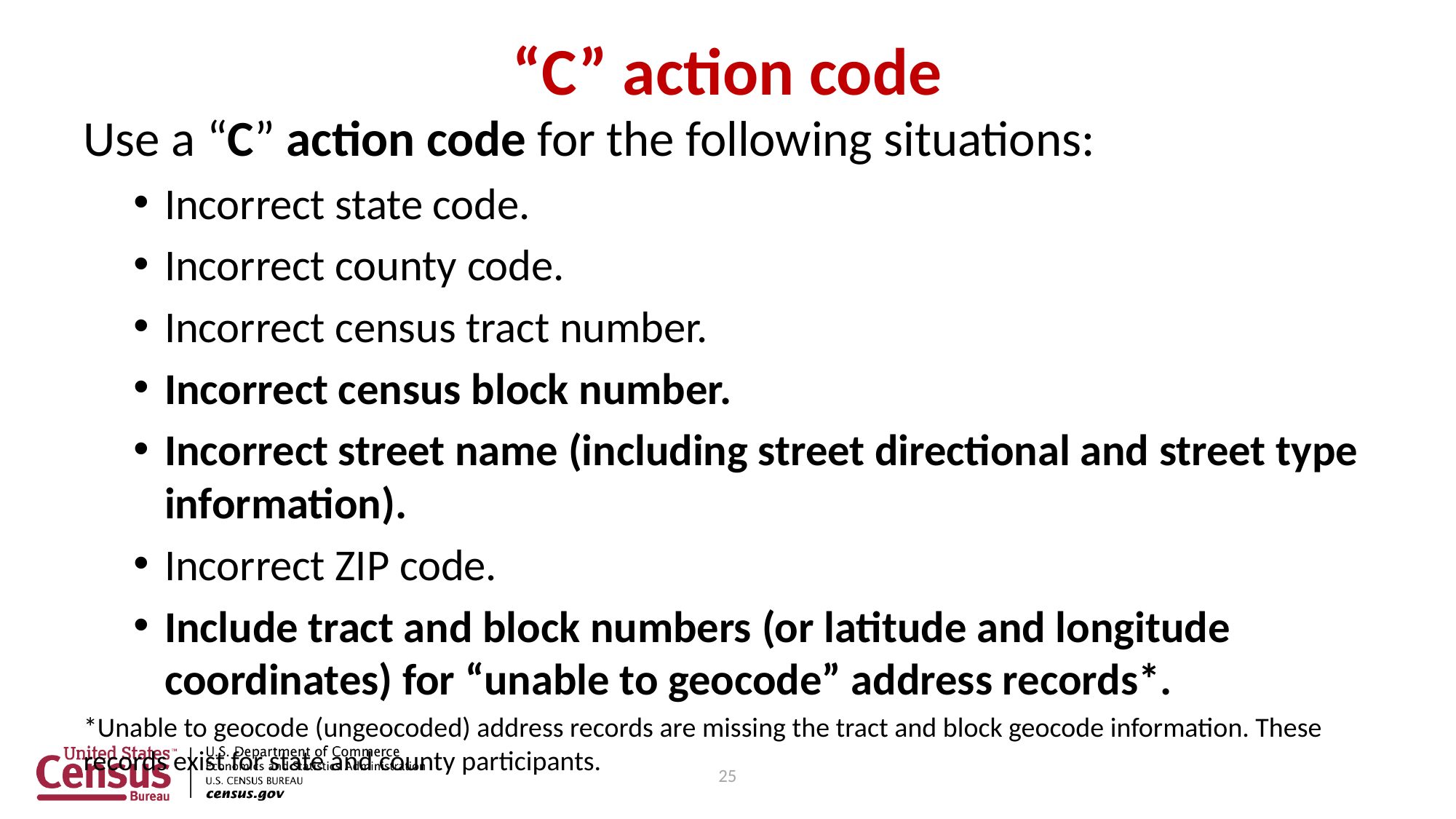

# “C” action code
Use a “C” action code for the following situations:
Incorrect state code.
Incorrect county code.
Incorrect census tract number.
Incorrect census block number.
Incorrect street name (including street directional and street type information).
Incorrect ZIP code.
Include tract and block numbers (or latitude and longitude coordinates) for “unable to geocode” address records*.
*Unable to geocode (ungeocoded) address records are missing the tract and block geocode information. These records exist for state and county participants.
25